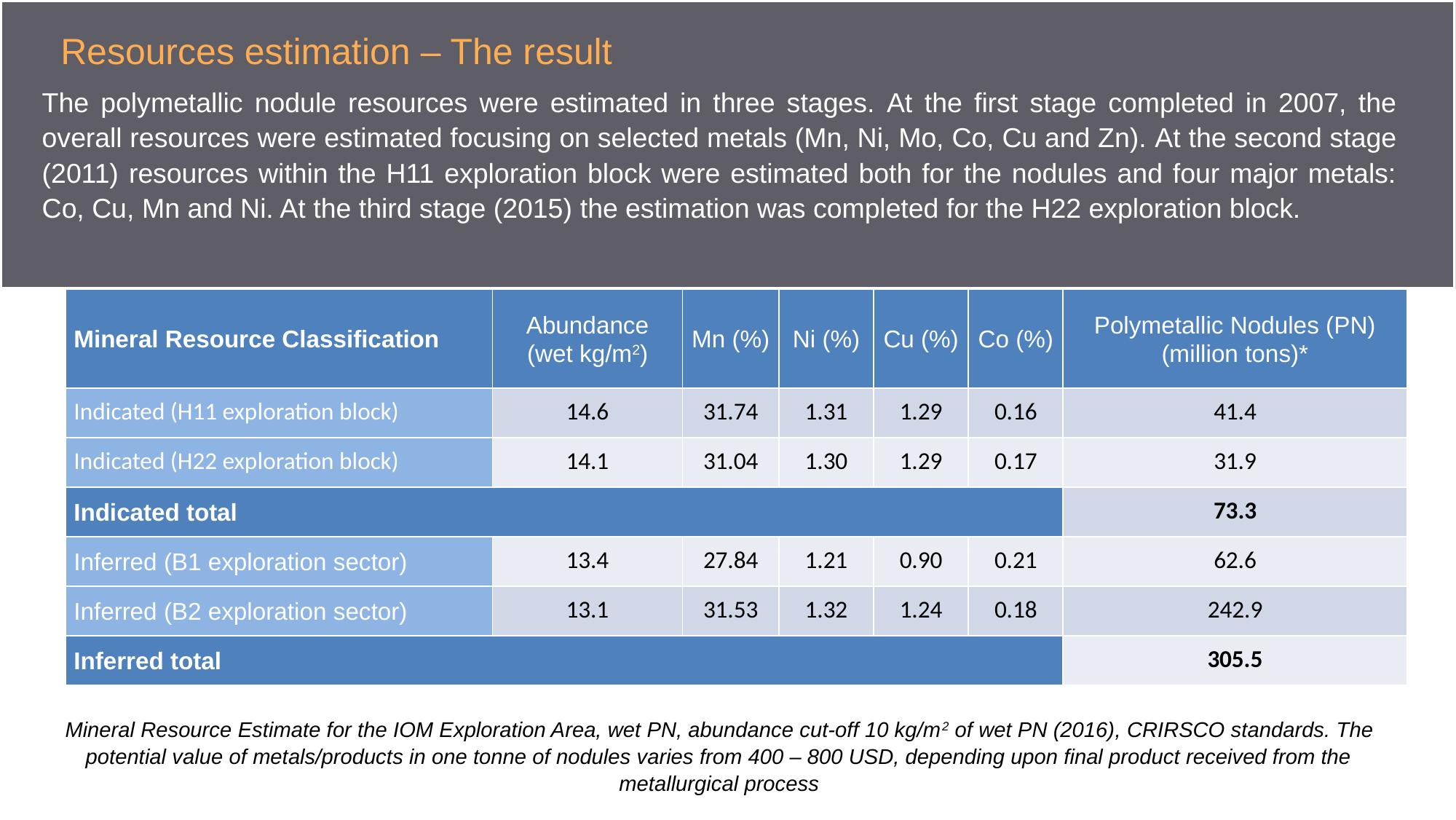

Resources estimation – The result
The polymetallic nodule resources were estimated in three stages. At the first stage completed in 2007, the overall resources were estimated focusing on selected metals (Mn, Ni, Mo, Co, Cu and Zn). At the second stage (2011) resources within the H11 exploration block were estimated both for the nodules and four major metals: Co, Cu, Mn and Ni. At the third stage (2015) the estimation was completed for the H22 exploration block.
| Mineral Resource Classification | Abundance (wet kg/m2) | Mn (%) | Ni (%) | Cu (%) | Co (%) | Polymetallic Nodules (PN) (million tons)\* |
| --- | --- | --- | --- | --- | --- | --- |
| Indicated (H11 exploration block) | 14.6 | 31.74 | 1.31 | 1.29 | 0.16 | 41.4 |
| Indicated (H22 exploration block) | 14.1 | 31.04 | 1.30 | 1.29 | 0.17 | 31.9 |
| Indicated total |  |  |  |  |  | 73.3 |
| Inferred (B1 exploration sector) | 13.4 | 27.84 | 1.21 | 0.90 | 0.21 | 62.6 |
| Inferred (B2 exploration sector) | 13.1 | 31.53 | 1.32 | 1.24 | 0.18 | 242.9 |
| Inferred total |  |  |  |  |  | 305.5 |
Mineral Resource Estimate for the IOM Exploration Area, wet PN, abundance cut-off 10 kg/m2 of wet PN (2016), CRIRSCO standards. The potential value of metals/products in one tonne of nodules varies from 400 – 800 USD, depending upon final product received from the metallurgical process